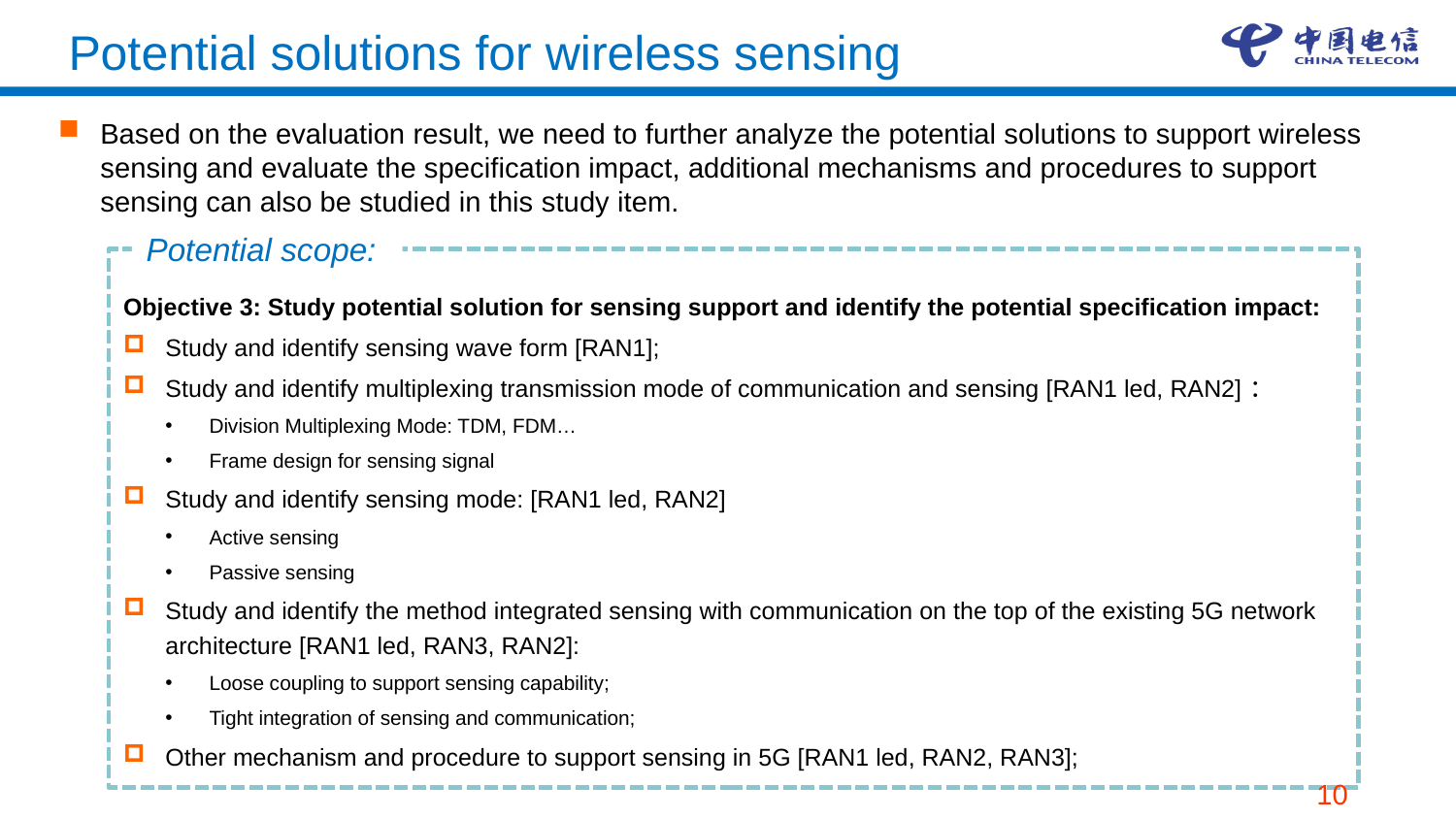

Potential solutions for wireless sensing
Based on the evaluation result, we need to further analyze the potential solutions to support wireless sensing and evaluate the specification impact, additional mechanisms and procedures to support sensing can also be studied in this study item.
Potential scope:

Objective 3: Study potential solution for sensing support and identify the potential specification impact:
Study and identify sensing wave form [RAN1];
Study and identify multiplexing transmission mode of communication and sensing [RAN1 led, RAN2]：
Division Multiplexing Mode: TDM, FDM…
Frame design for sensing signal
Study and identify sensing mode: [RAN1 led, RAN2]
Active sensing
Passive sensing
Study and identify the method integrated sensing with communication on the top of the existing 5G network architecture [RAN1 led, RAN3, RAN2]:
Loose coupling to support sensing capability;
Tight integration of sensing and communication;
Other mechanism and procedure to support sensing in 5G [RAN1 led, RAN2, RAN3];
10